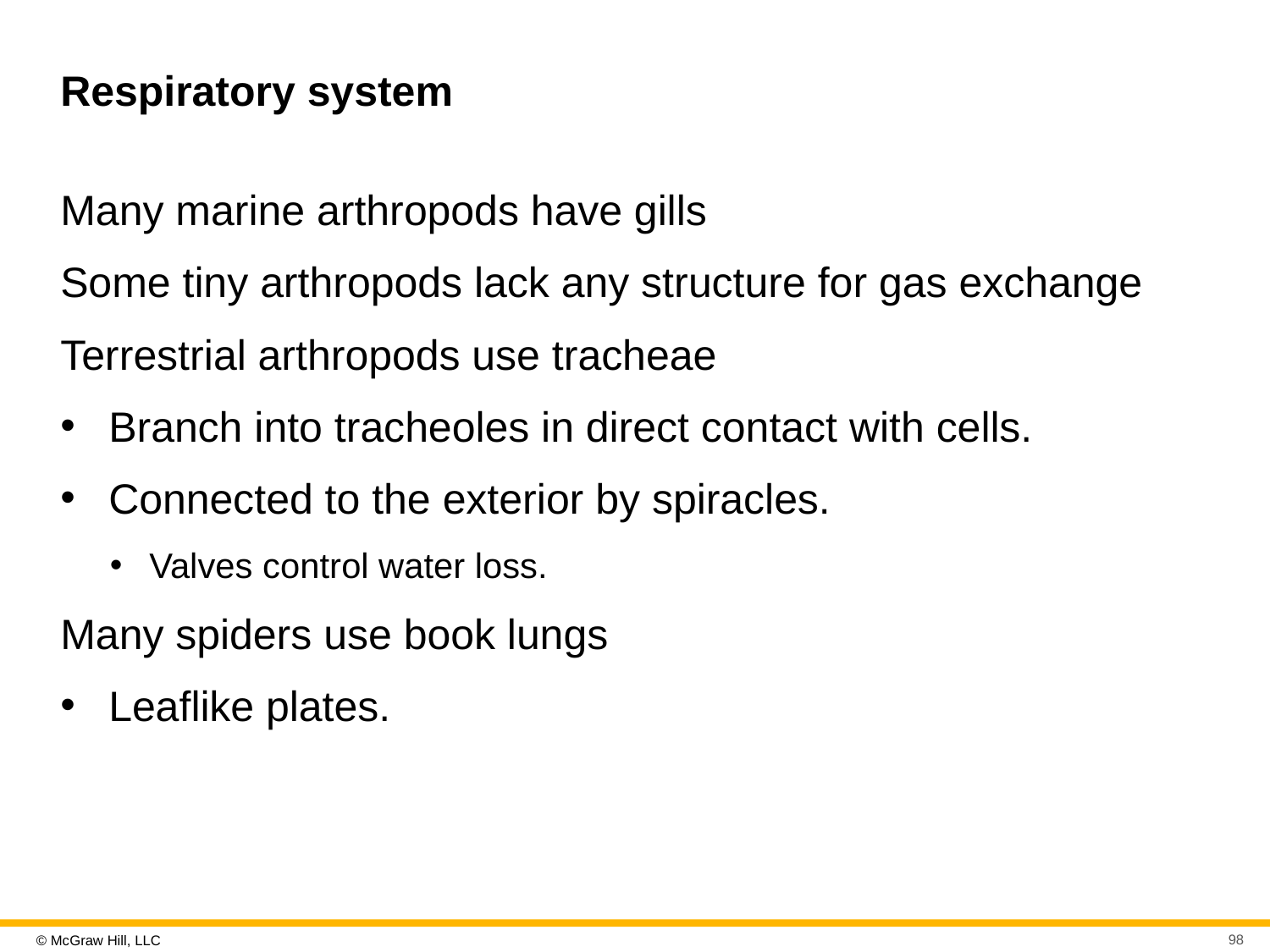

# Respiratory system
Many marine arthropods have gills
Some tiny arthropods lack any structure for gas exchange
Terrestrial arthropods use tracheae
Branch into tracheoles in direct contact with cells.
Connected to the exterior by spiracles.
Valves control water loss.
Many spiders use book lungs
Leaflike plates.
98